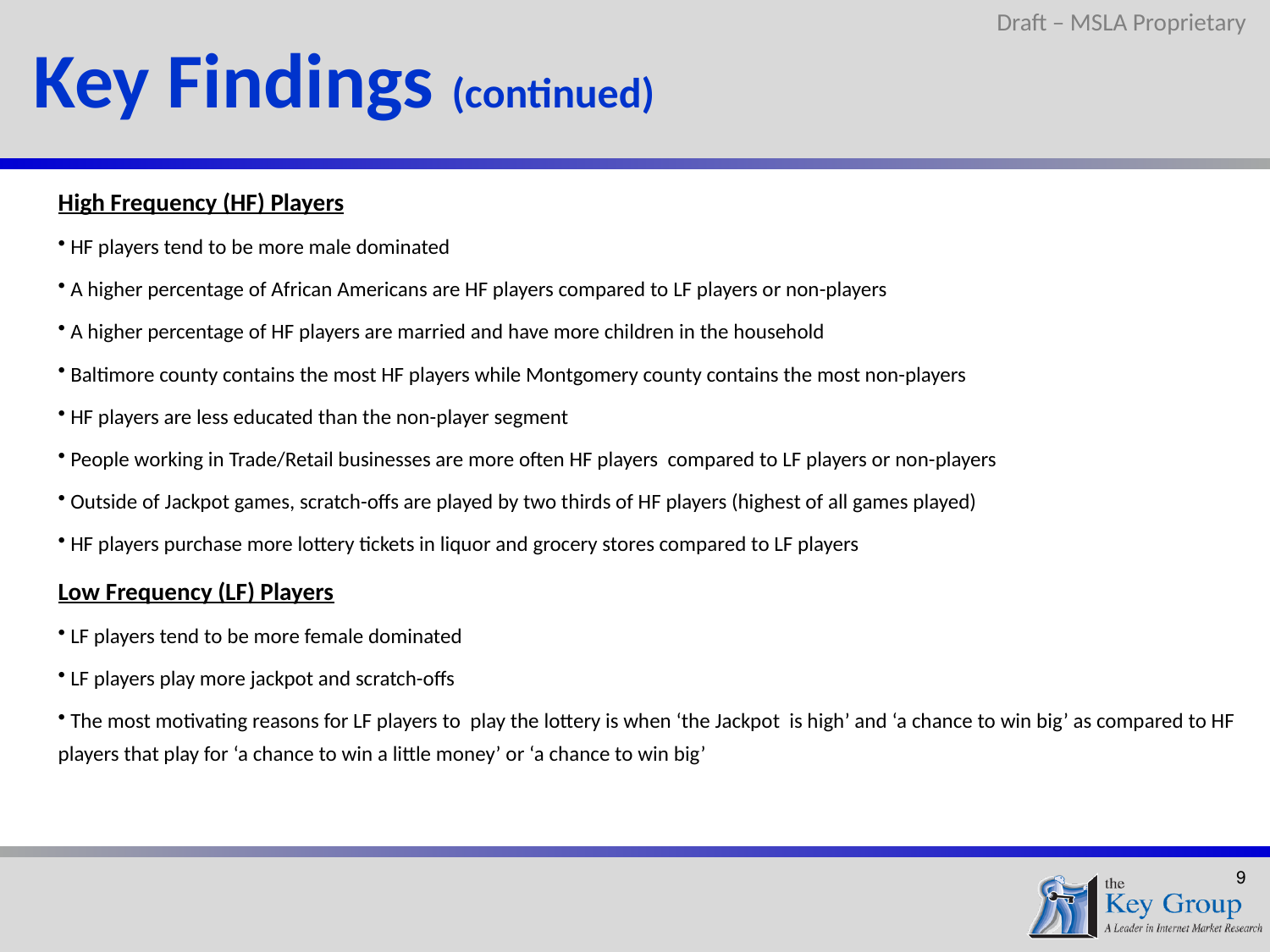

Draft – MSLA Proprietary
Key Findings (continued)
High Frequency (HF) Players
 HF players tend to be more male dominated
 A higher percentage of African Americans are HF players compared to LF players or non-players
 A higher percentage of HF players are married and have more children in the household
 Baltimore county contains the most HF players while Montgomery county contains the most non-players
 HF players are less educated than the non-player segment
 People working in Trade/Retail businesses are more often HF players  compared to LF players or non-players
 Outside of Jackpot games, scratch-offs are played by two thirds of HF players (highest of all games played)
 HF players purchase more lottery tickets in liquor and grocery stores compared to LF players
Low Frequency (LF) Players
 LF players tend to be more female dominated
 LF players play more jackpot and scratch-offs
 The most motivating reasons for LF players to  play the lottery is when ‘the Jackpot  is high’ and ‘a chance to win big’ as compared to HF players that play for ‘a chance to win a little money’ or ‘a chance to win big’